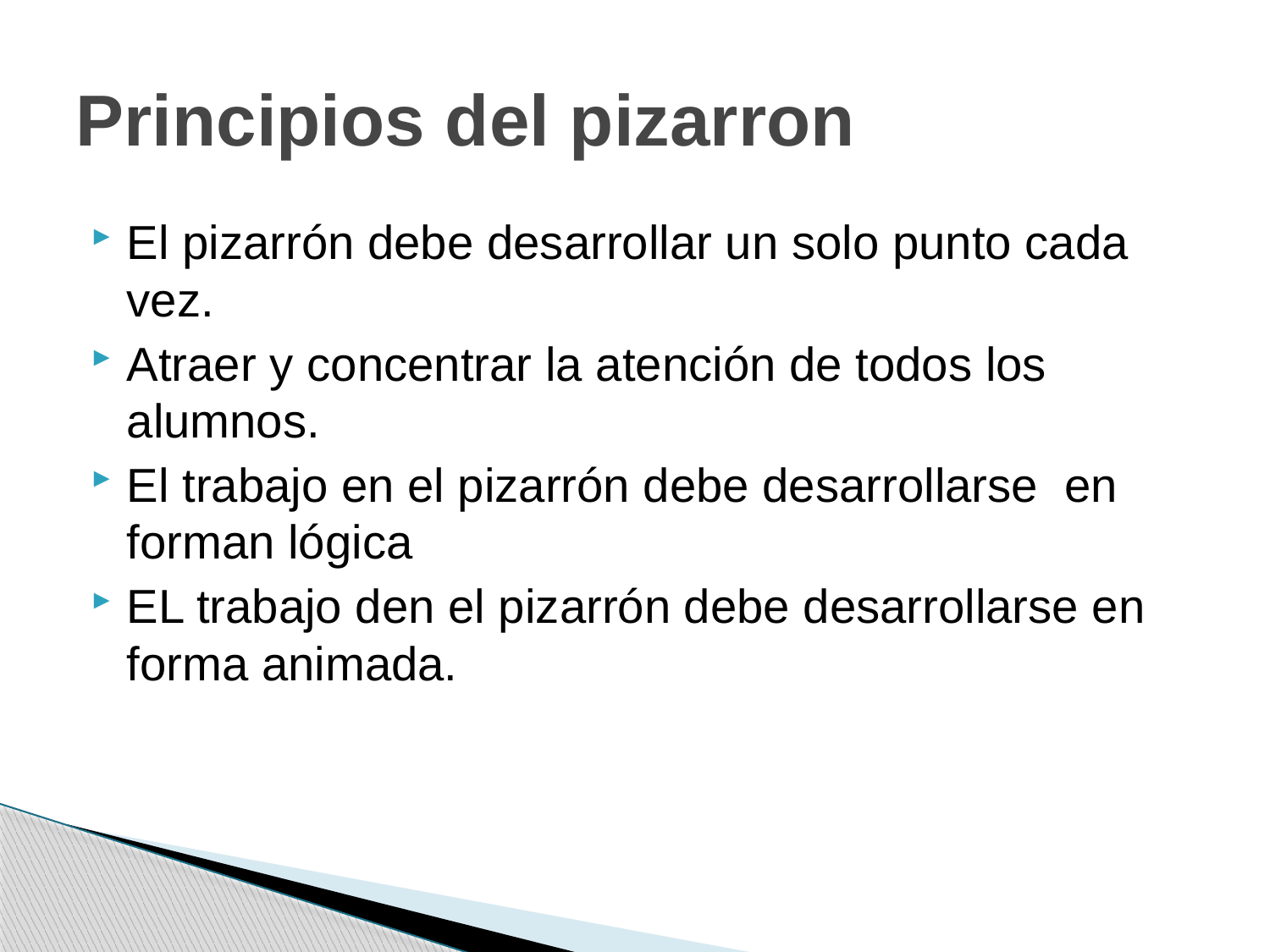

# Principios del pizarron
El pizarrón debe desarrollar un solo punto cada vez.
Atraer y concentrar la atención de todos los alumnos.
El trabajo en el pizarrón debe desarrollarse  en forman lógica
EL trabajo den el pizarrón debe desarrollarse en forma animada.